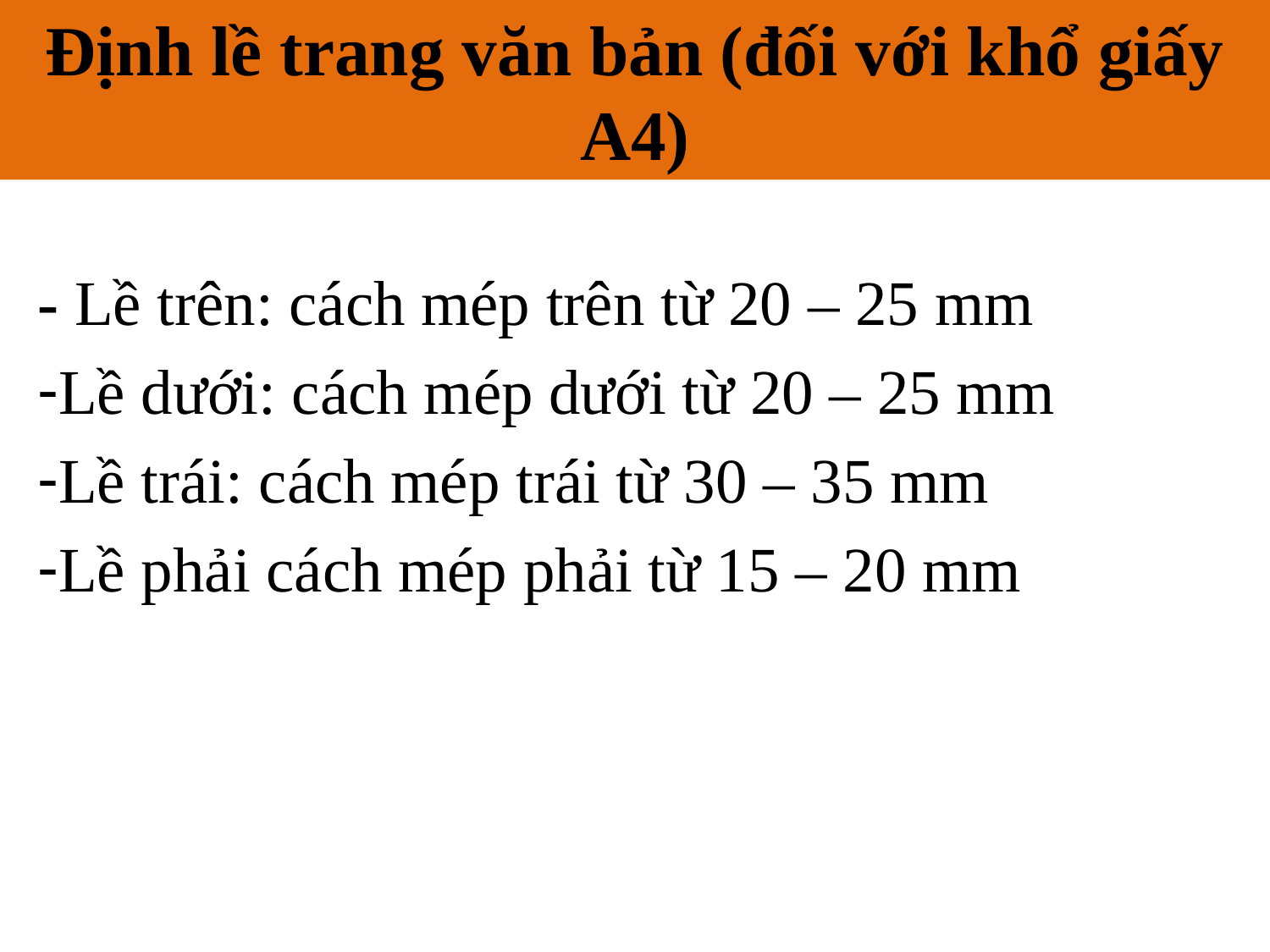

Định lề trang văn bản (đối với khổ giấy A4)
# 3.Khổ giấy, kiểu trình bày, định lề  và đánh số trang văn bản
- Lề trên: cách mép trên từ 20 – 25 mm
Lề dưới: cách mép dưới từ 20 – 25 mm
Lề trái: cách mép trái từ 30 – 35 mm
Lề phải cách mép phải từ 15 – 20 mm